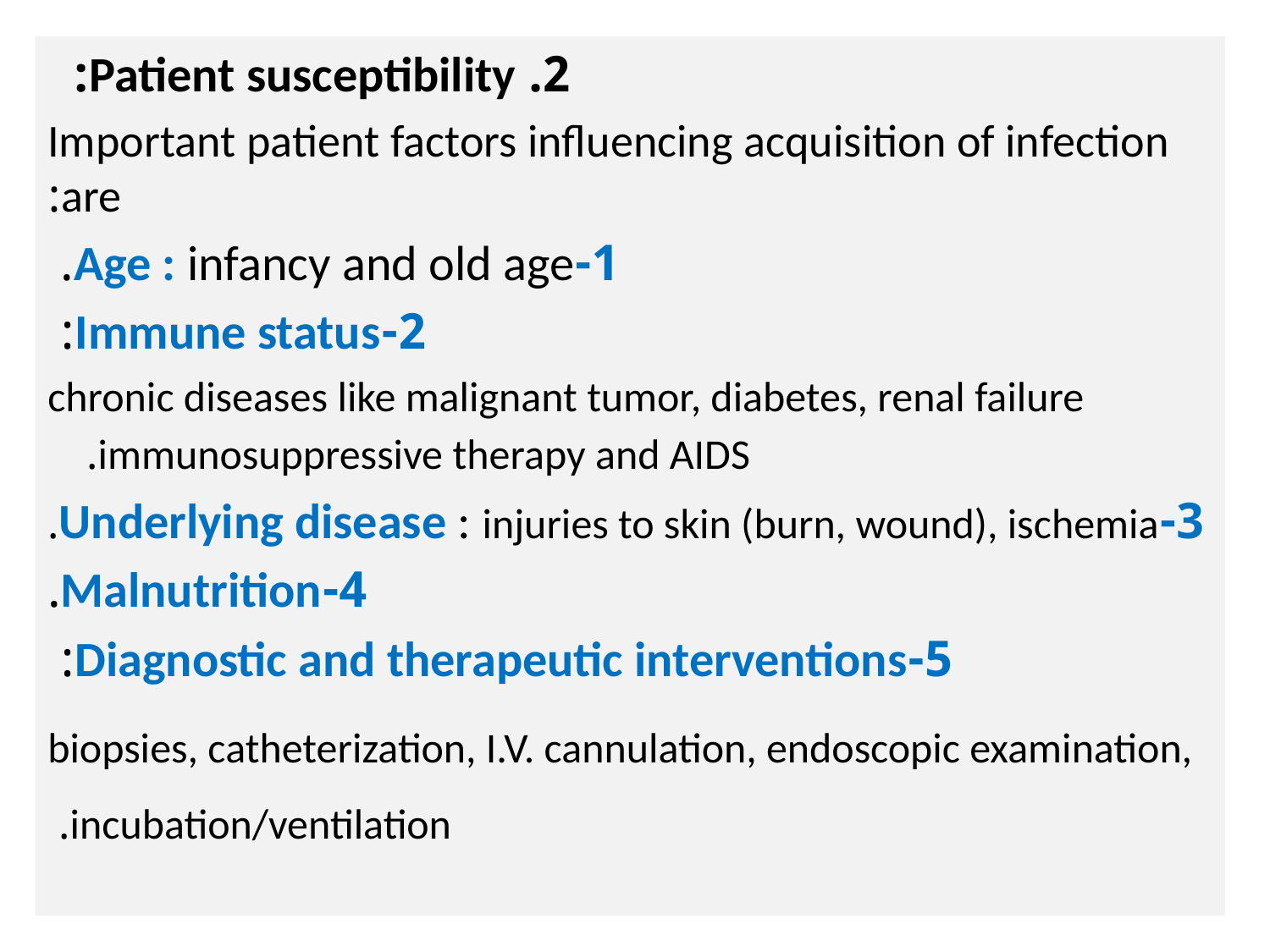

2. Patient susceptibility:
Important patient factors influencing acquisition of infection are:
1-Age : infancy and old age.
2-Immune status:
chronic diseases like malignant tumor, diabetes, renal failure immunosuppressive therapy and AIDS.
3-Underlying disease : injuries to skin (burn, wound), ischemia.
4-Malnutrition.
5-Diagnostic and therapeutic interventions:
biopsies, catheterization, I.V. cannulation, endoscopic examination, incubation/ventilation.

# N